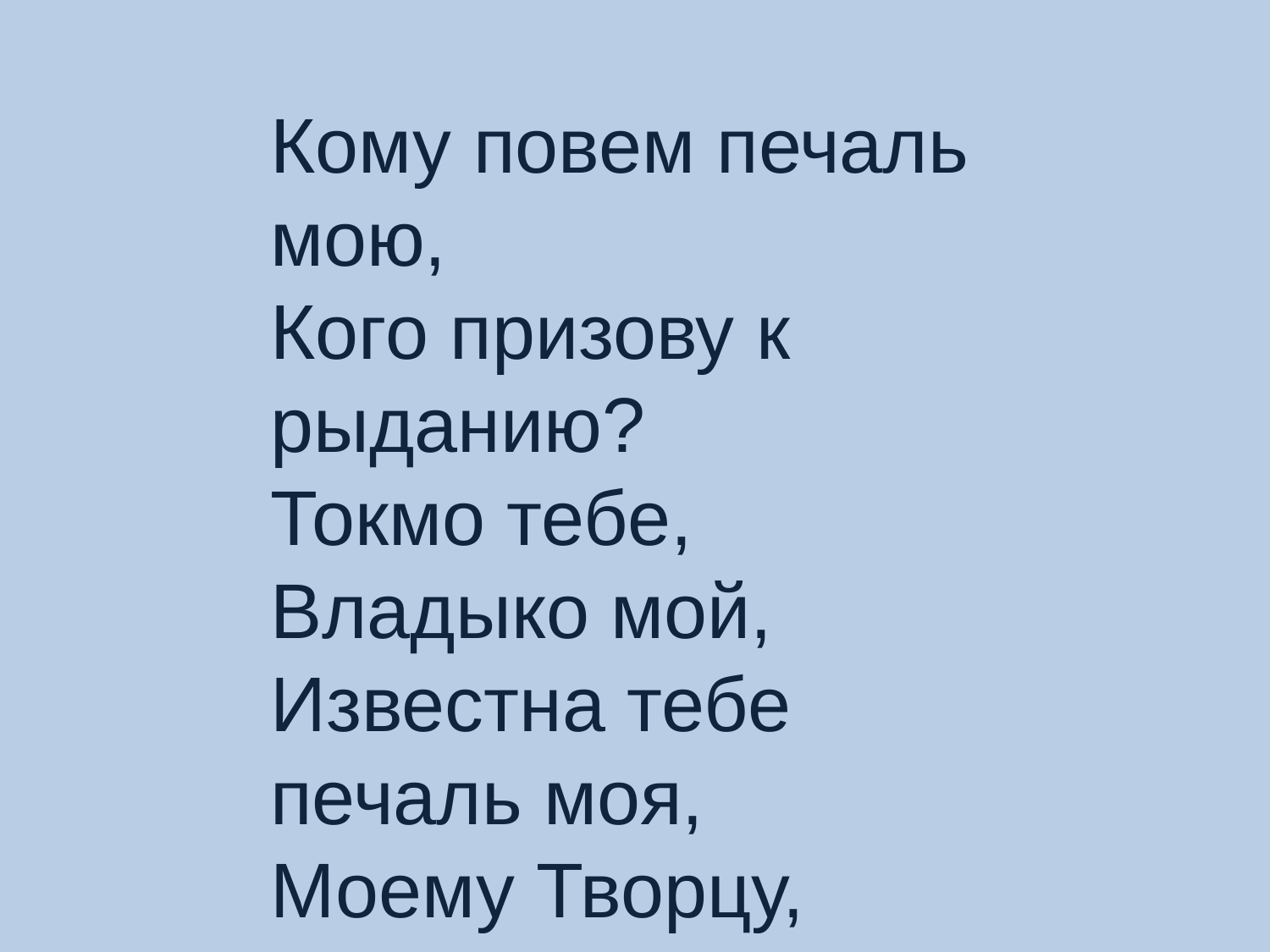

Кому повем печаль мою,
Кого призову к рыданию?
Токмо тебе, Владыко мой,
Известна тебе печаль моя,
Моему Творцу, Создателю
И всех благих Подателю.
(Народный духовный стих
«Плач Иосифа Прекрасного»)